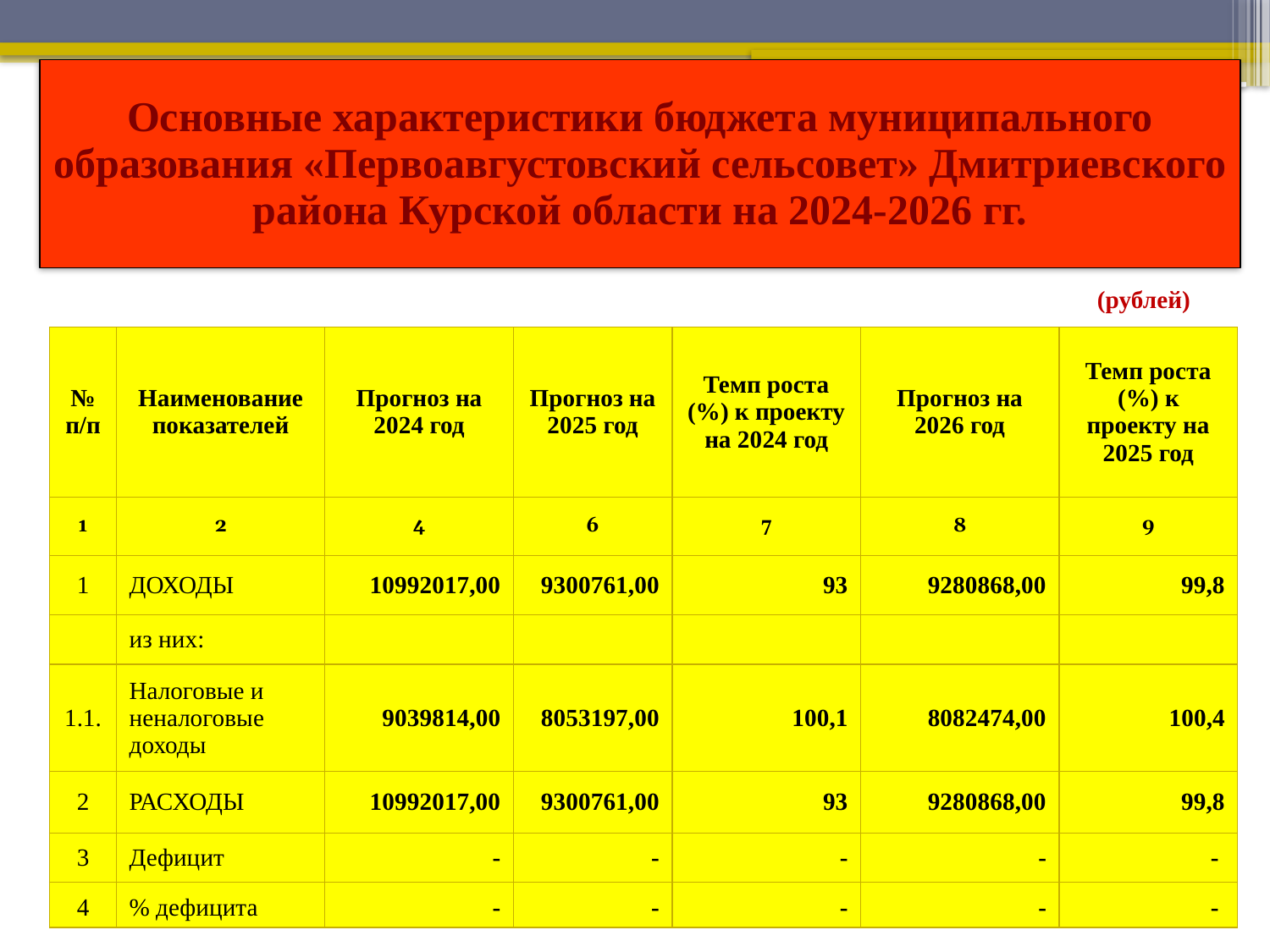

Основные характеристики бюджета муниципального образования «Первоавгустовский сельсовет» Дмитриевского района Курской области на 2024-2026 гг.
     (рублей)
| № п/п | Наименование показателей | Прогноз на 2024 год | Прогноз на 2025 год | Темп роста (%) к проекту на 2024 год | Прогноз на 2026 год | Темп роста (%) к проекту на 2025 год |
| --- | --- | --- | --- | --- | --- | --- |
| 1 | 2 | 4 | 6 | 7 | 8 | 9 |
| 1 | ДОХОДЫ | 10992017,00 | 9300761,00 | 93 | 9280868,00 | 99,8 |
|  | из них: |  |  |  |  |  |
| 1.1. | Налоговые и неналоговые доходы | 9039814,00 | 8053197,00 | 100,1 | 8082474,00 | 100,4 |
| 2 | РАСХОДЫ | 10992017,00 | 9300761,00 | 93 | 9280868,00 | 99,8 |
| 3 | Дефицит | - | - | - | - | - |
| 4 | % дефицита | - | - | - | - | - |